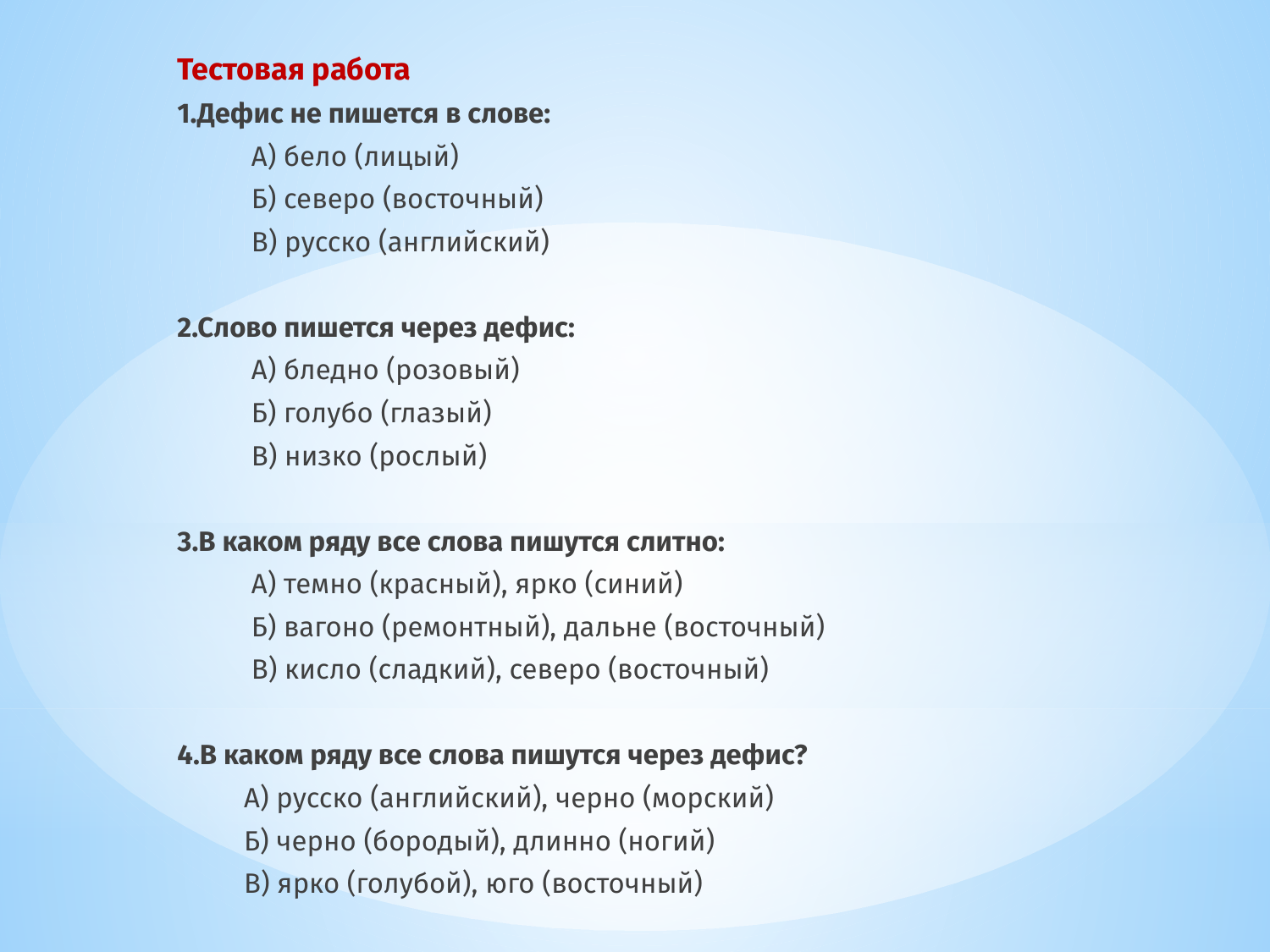

Тестовая работа
1.Дефис не пишется в слове:
          А) бело (лицый)
          Б) северо (восточный)
          В) русско (английский)

2.Слово пишется через дефис:
          А) бледно (розовый)
          Б) голубо (глазый)
          В) низко (рослый)

3.В каком ряду все слова пишутся слитно:
          А) темно (красный), ярко (синий)
          Б) вагоно (ремонтный), дальне (восточный)
          В) кисло (сладкий), северо (восточный)

4.В каком ряду все слова пишутся через дефис?
         А) русско (английский), черно (морский)
         Б) черно (бородый), длинно (ногий)
         В) ярко (голубой), юго (восточный)

#